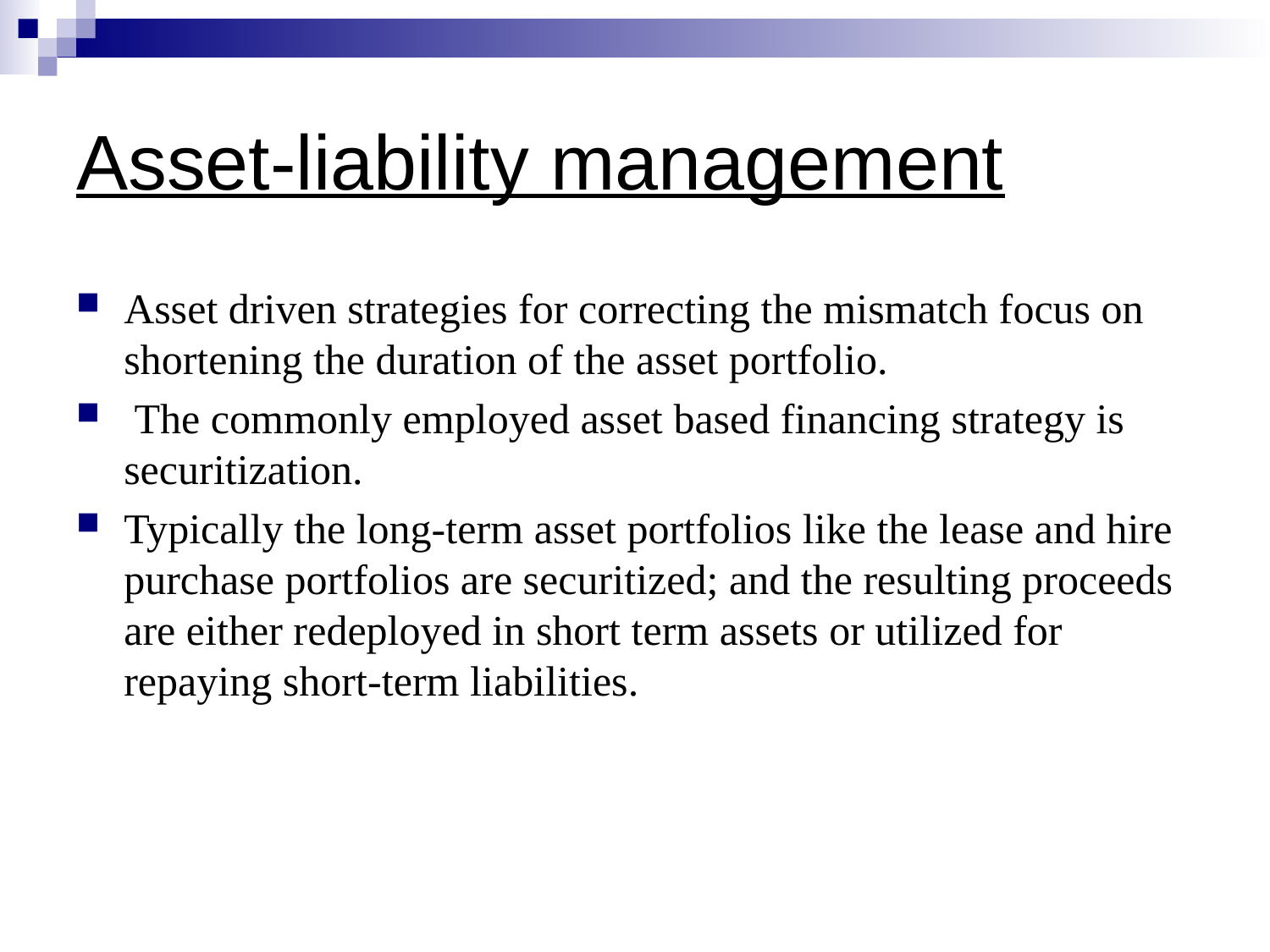

Asset-liability management
Asset driven strategies for correcting the mismatch focus on shortening the duration of the asset portfolio.
 The commonly employed asset based financing strategy is securitization.
Typically the long-term asset portfolios like the lease and hire purchase portfolios are securitized; and the resulting proceeds are either redeployed in short term assets or utilized for repaying short-term liabilities.